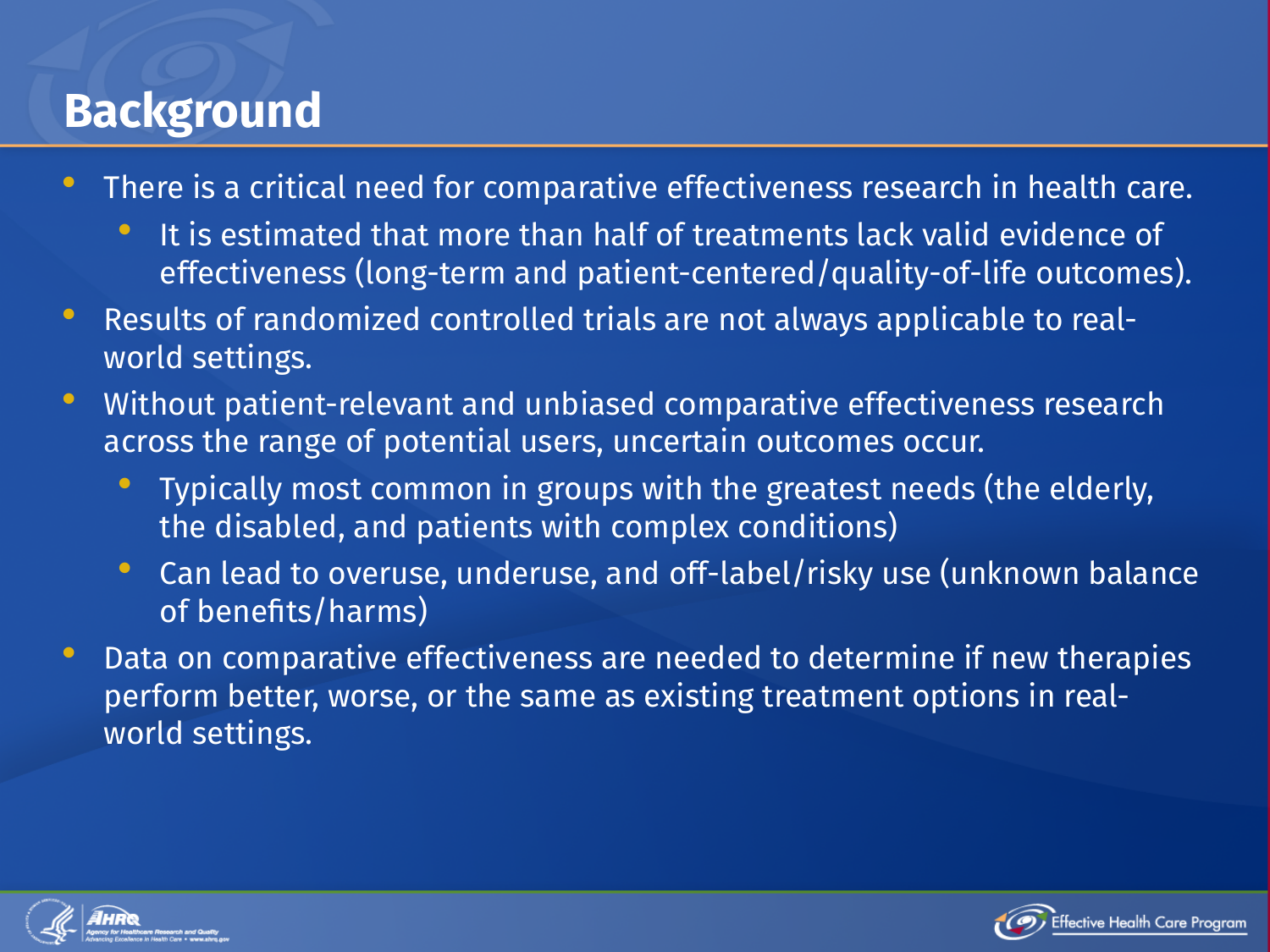

# Background
There is a critical need for comparative effectiveness research in health care.
It is estimated that more than half of treatments lack valid evidence of effectiveness (long-term and patient-centered/quality-of-life outcomes).
Results of randomized controlled trials are not always applicable to real-world settings.
Without patient-relevant and unbiased comparative effectiveness research across the range of potential users, uncertain outcomes occur.
Typically most common in groups with the greatest needs (the elderly, the disabled, and patients with complex conditions)
Can lead to overuse, underuse, and off-label/risky use (unknown balance of benefits/harms)
Data on comparative effectiveness are needed to determine if new therapies perform better, worse, or the same as existing treatment options in real-world settings.